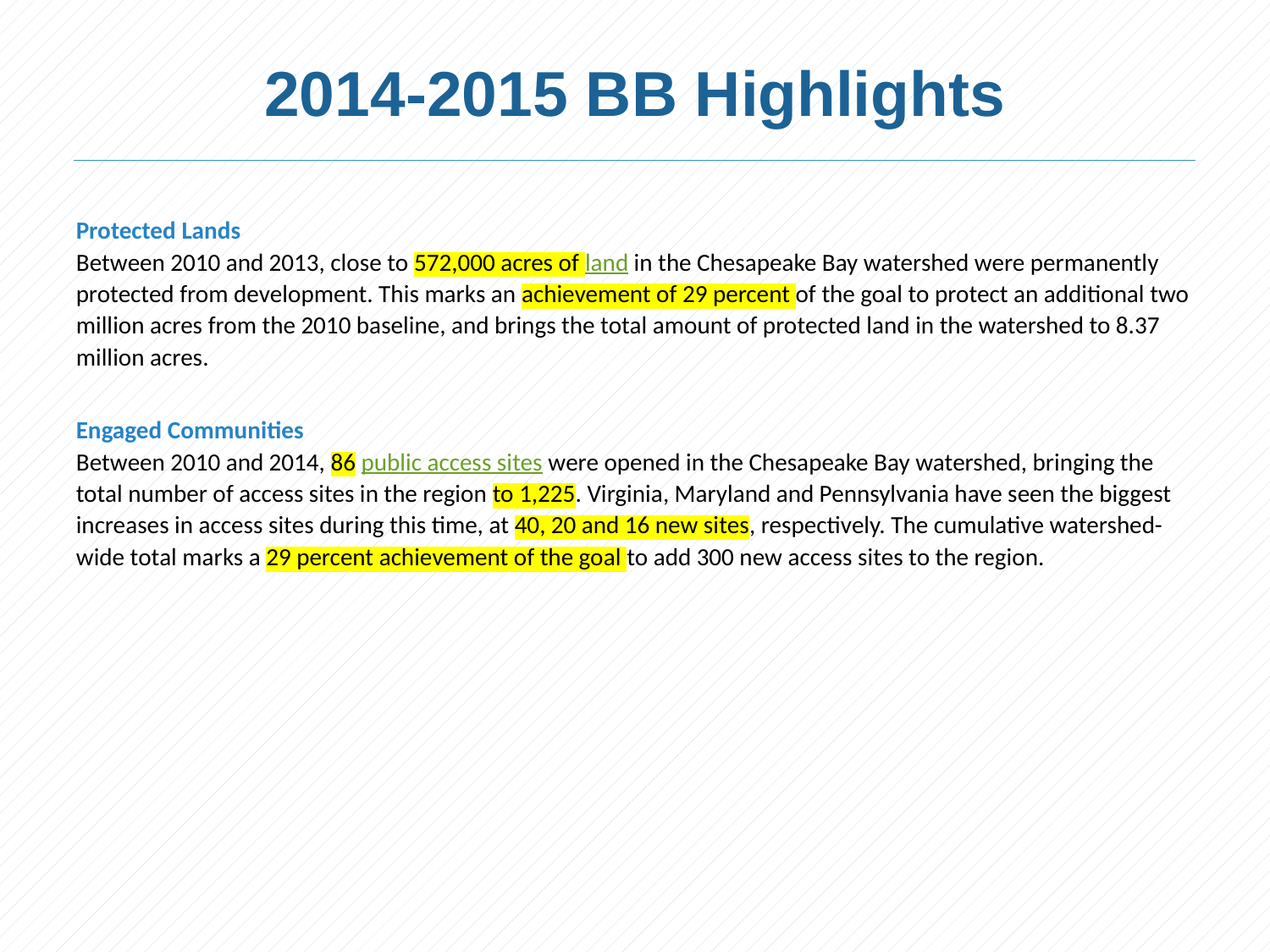

# 2014-2015 BB Highlights

Protected Lands
Between 2010 and 2013, close to 572,000 acres of land in the Chesapeake Bay watershed were permanently protected from development. This marks an achievement of 29 percent of the goal to protect an additional two million acres from the 2010 baseline, and brings the total amount of protected land in the watershed to 8.37 million acres.

Engaged Communities
Between 2010 and 2014, 86 public access sites were opened in the Chesapeake Bay watershed, bringing the total number of access sites in the region to 1,225. Virginia, Maryland and Pennsylvania have seen the biggest increases in access sites during this time, at 40, 20 and 16 new sites, respectively. The cumulative watershed-wide total marks a 29 percent achievement of the goal to add 300 new access sites to the region.